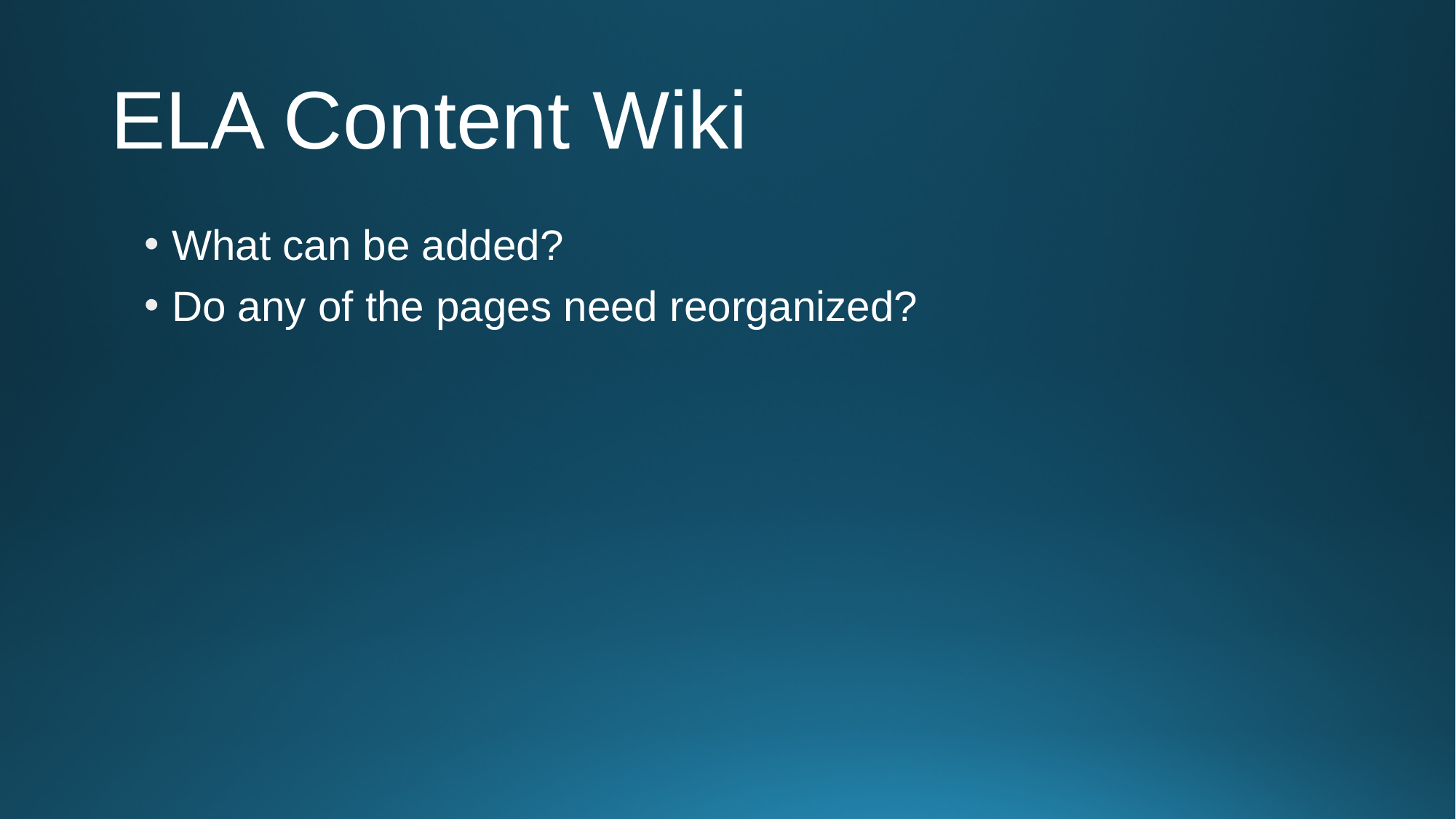

# ELA Content Wiki
What can be added?
Do any of the pages need reorganized?